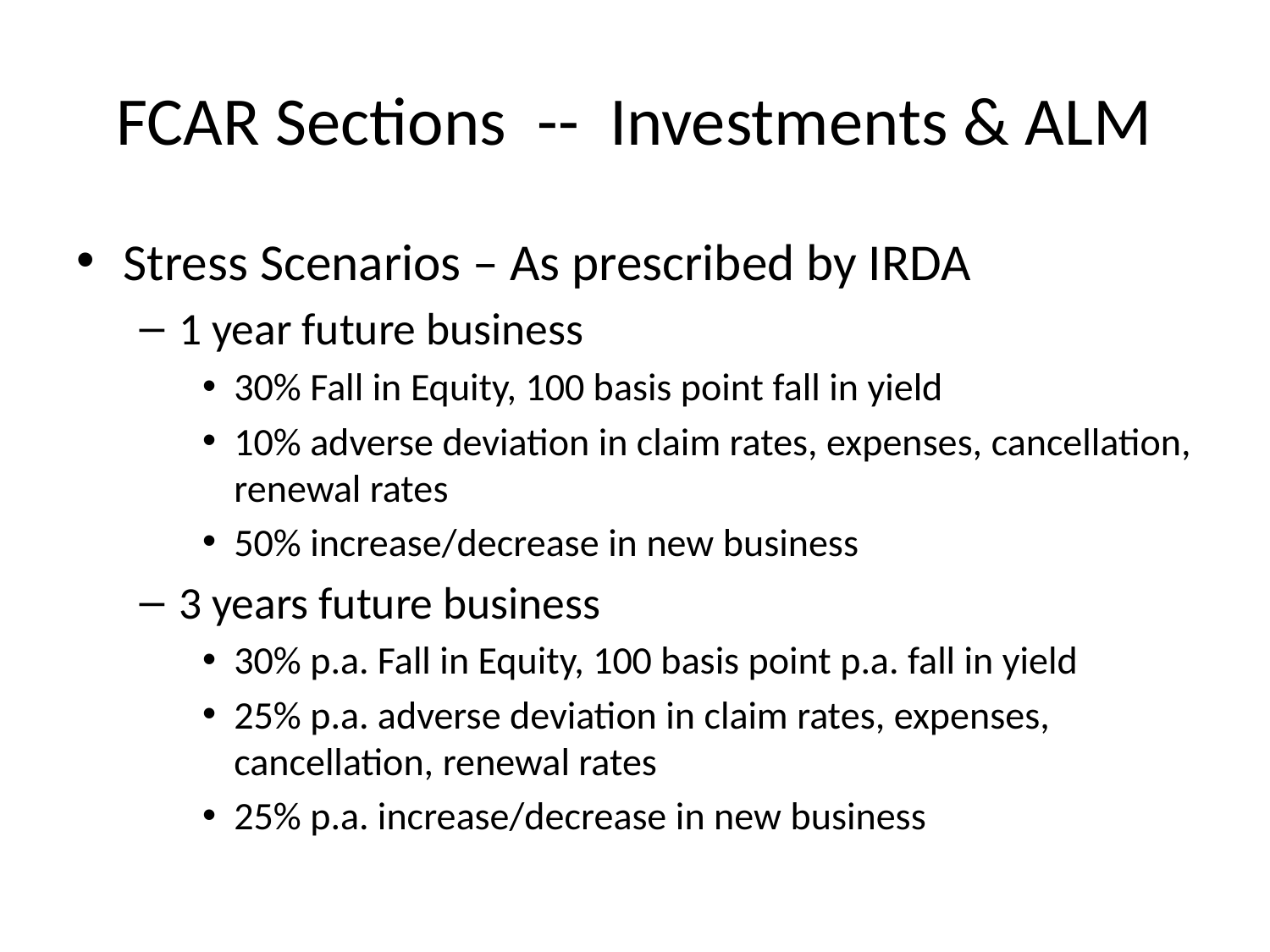

# FCAR Sections  --  Investments & ALM
Stress Scenarios – As prescribed by IRDA
1 year future business
30% Fall in Equity, 100 basis point fall in yield
10% adverse deviation in claim rates, expenses, cancellation, renewal rates
50% increase/decrease in new business
3 years future business
30% p.a. Fall in Equity, 100 basis point p.a. fall in yield
25% p.a. adverse deviation in claim rates, expenses, cancellation, renewal rates
25% p.a. increase/decrease in new business